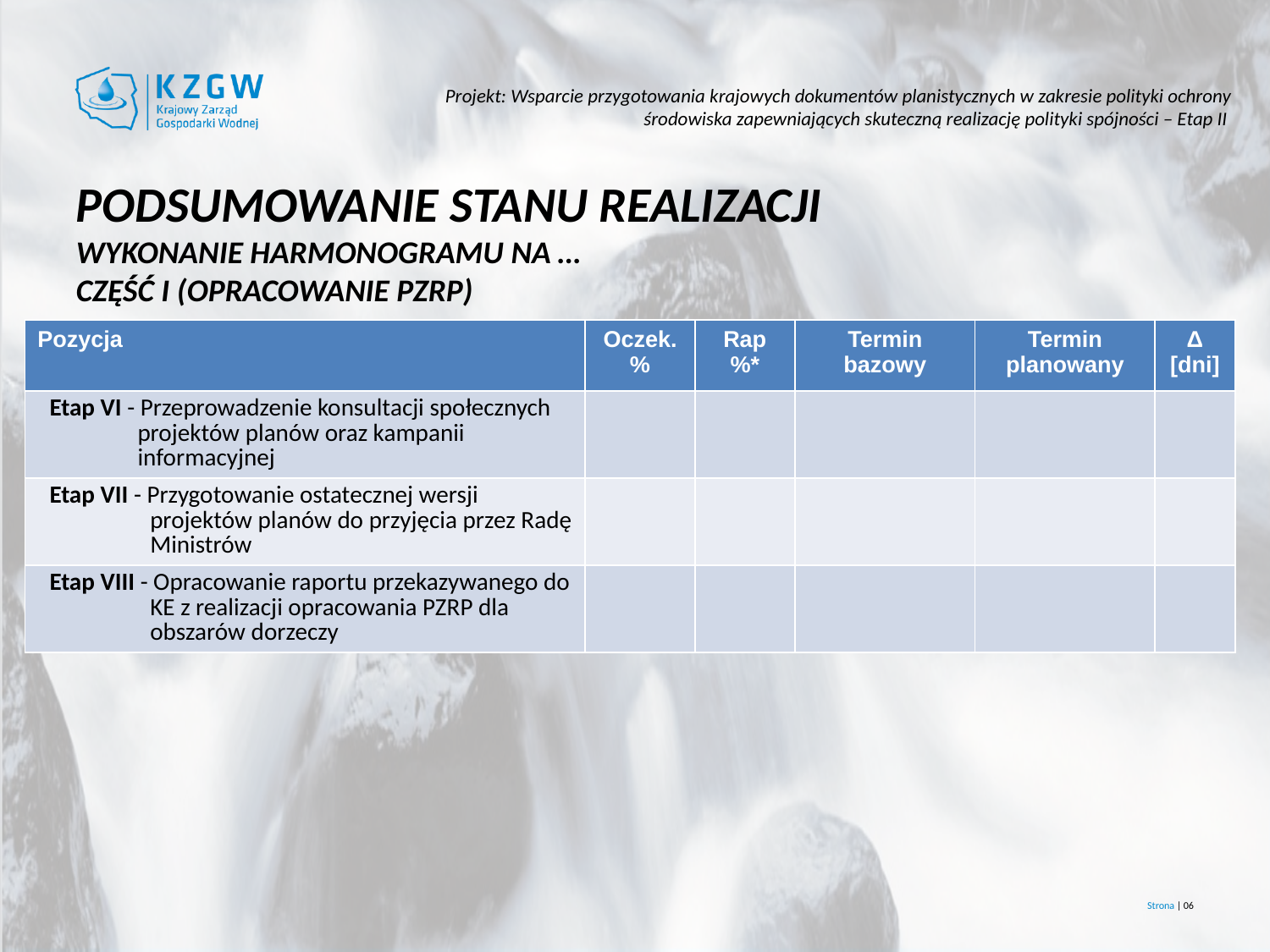

# Podsumowanie stanu realizacji Wykonanie harmonogramu na … cZĘŚĆ I (Opracowanie PZRP)
| Pozycja | Oczek. % | Rap %\* | Termin bazowy | Termin planowany | Δ [dni] |
| --- | --- | --- | --- | --- | --- |
| Etap VI - Przeprowadzenie konsultacji społecznych projektów planów oraz kampanii informacyjnej |  |  |  |  |  |
| Etap VII - Przygotowanie ostatecznej wersji projektów planów do przyjęcia przez Radę Ministrów |  |  |  |  |  |
| Etap VIII - Opracowanie raportu przekazywanego do KE z realizacji opracowania PZRP dla obszarów dorzeczy |  |  |  |  |  |

Strona | 06